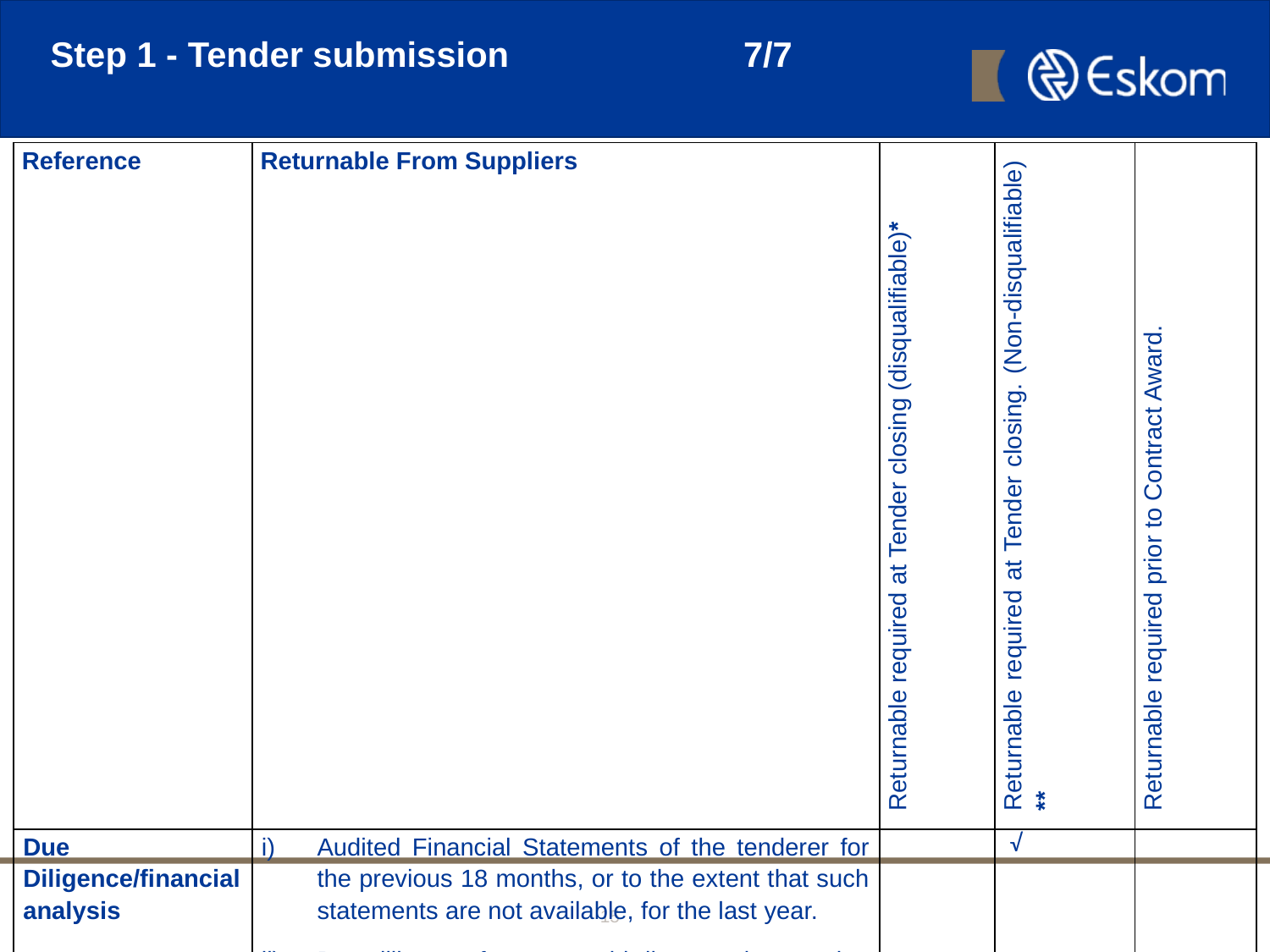

# Step 1 - Tender submission 	                   7/7
| Reference | Returnable From Suppliers | Returnable required at Tender closing (disqualifiable)\* | Returnable required at Tender closing. (Non-disqualifiable) \*\* | Returnable required prior to Contract Award. |
| --- | --- | --- | --- | --- |
| Due Diligence/financial analysis | Audited Financial Statements of the tenderer for the previous 18 months, or to the extent that such statements are not available, for the last year. Due diligence from an anti-bribery and corruption perspective will be conducted for recommended tenderer/s (or any of its directors/members/shareholders) with respect to the procurement/tendering processes/procedures. |  | √ |  |
15